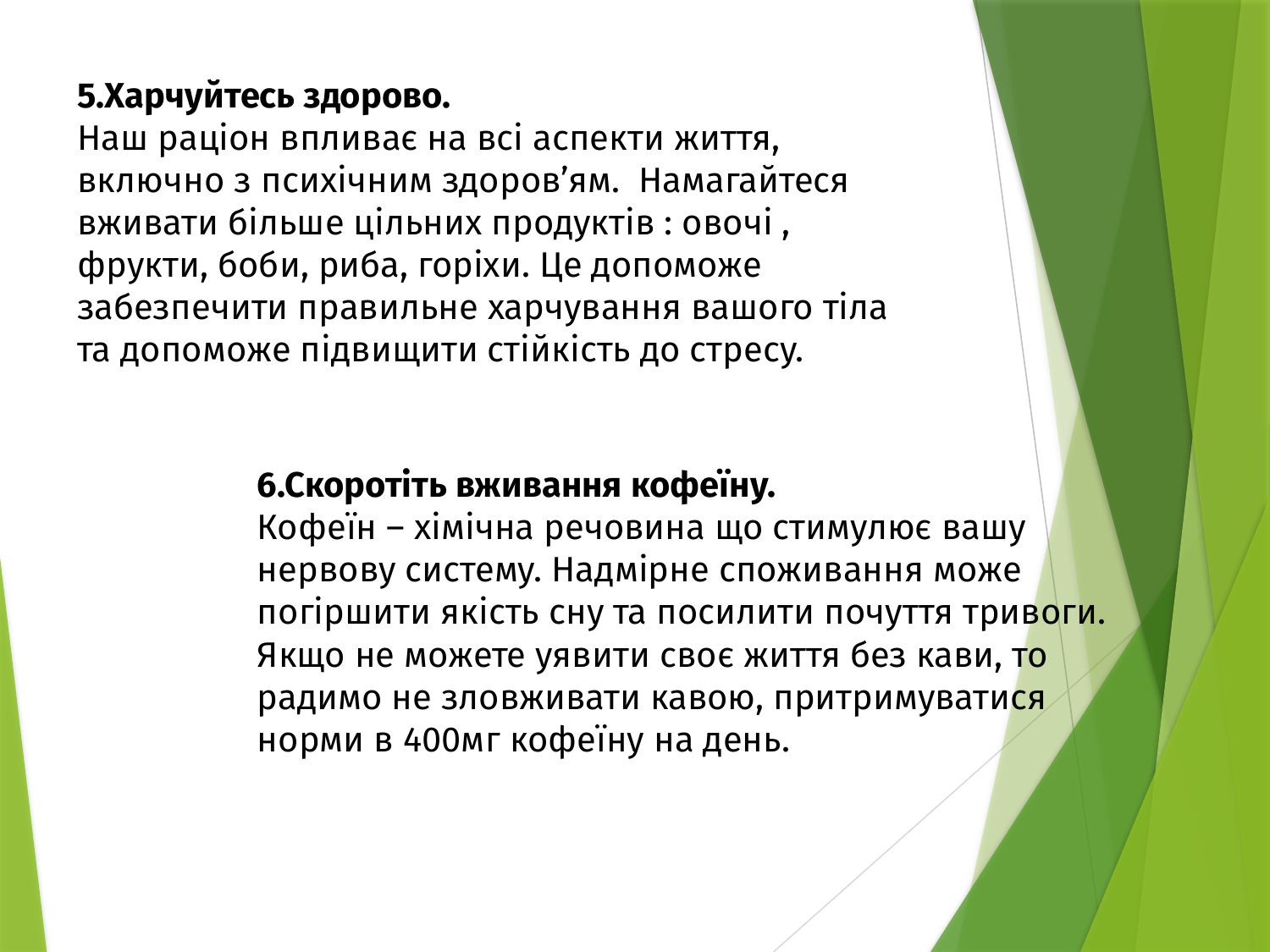

5.Харчуйтесь здорово.
Наш раціон впливає на всі аспекти життя, включно з психічним здоров’ям.  Намагайтеся вживати більше цільних продуктів : овочі , фрукти, боби, риба, горіхи. Це допоможе забезпечити правильне харчування вашого тіла та допоможе підвищити стійкість до стресу.
6.Скоротіть вживання кофеїну.
Кофеїн – хімічна речовина що стимулює вашу нервову систему. Надмірне споживання може погіршити якість сну та посилити почуття тривоги. Якщо не можете уявити своє життя без кави, то радимо не зловживати кавою, притримуватися норми в 400мг кофеїну на день.